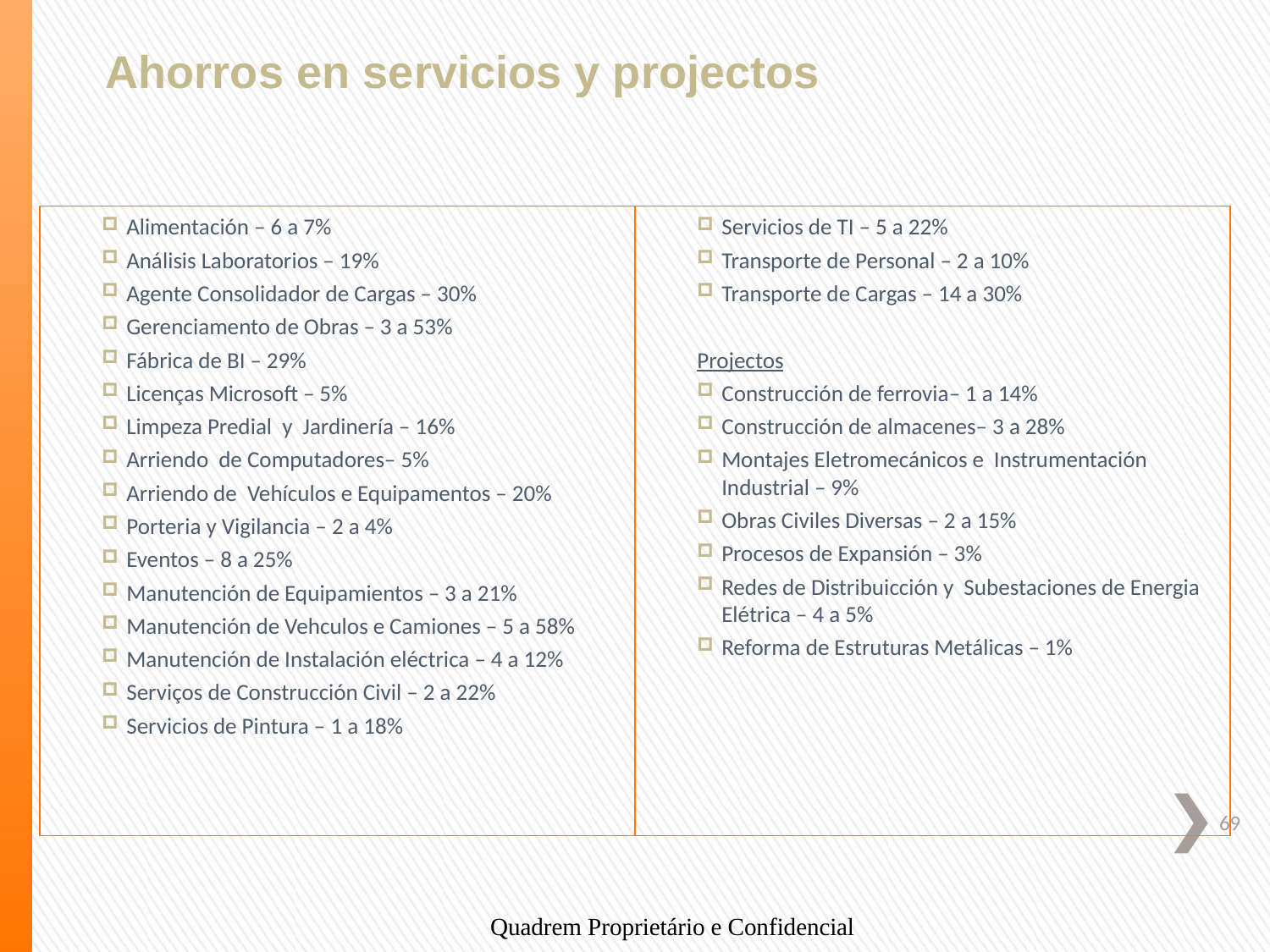

Ahorros en servicios y projectos
Alimentación – 6 a 7%
Análisis Laboratorios – 19%
Agente Consolidador de Cargas – 30%
Gerenciamento de Obras – 3 a 53%
Fábrica de BI – 29%
Licenças Microsoft – 5%
Limpeza Predial  y  Jardinería – 16%
Arriendo  de Computadores– 5%
Arriendo de  Vehículos e Equipamentos – 20%
Porteria y Vigilancia – 2 a 4%
Eventos – 8 a 25%
Manutención de Equipamientos – 3 a 21%
Manutención de Vehculos e Camiones – 5 a 58%
Manutención de Instalación eléctrica – 4 a 12%
Serviços de Construcción Civil – 2 a 22%
Servicios de Pintura – 1 a 18%
Servicios de TI – 5 a 22%
Transporte de Personal – 2 a 10%
Transporte de Cargas – 14 a 30%

Projectos
Construcción de ferrovia– 1 a 14%
Construcción de almacenes– 3 a 28%
Montajes Eletromecánicos e  Instrumentación Industrial – 9%
Obras Civiles Diversas – 2 a 15%
Procesos de Expansión – 3%
Redes de Distribuicción y  Subestaciones de Energia Elétrica – 4 a 5%
Reforma de Estruturas Metálicas – 1%
Quadrem Proprietário e Confidencial
69